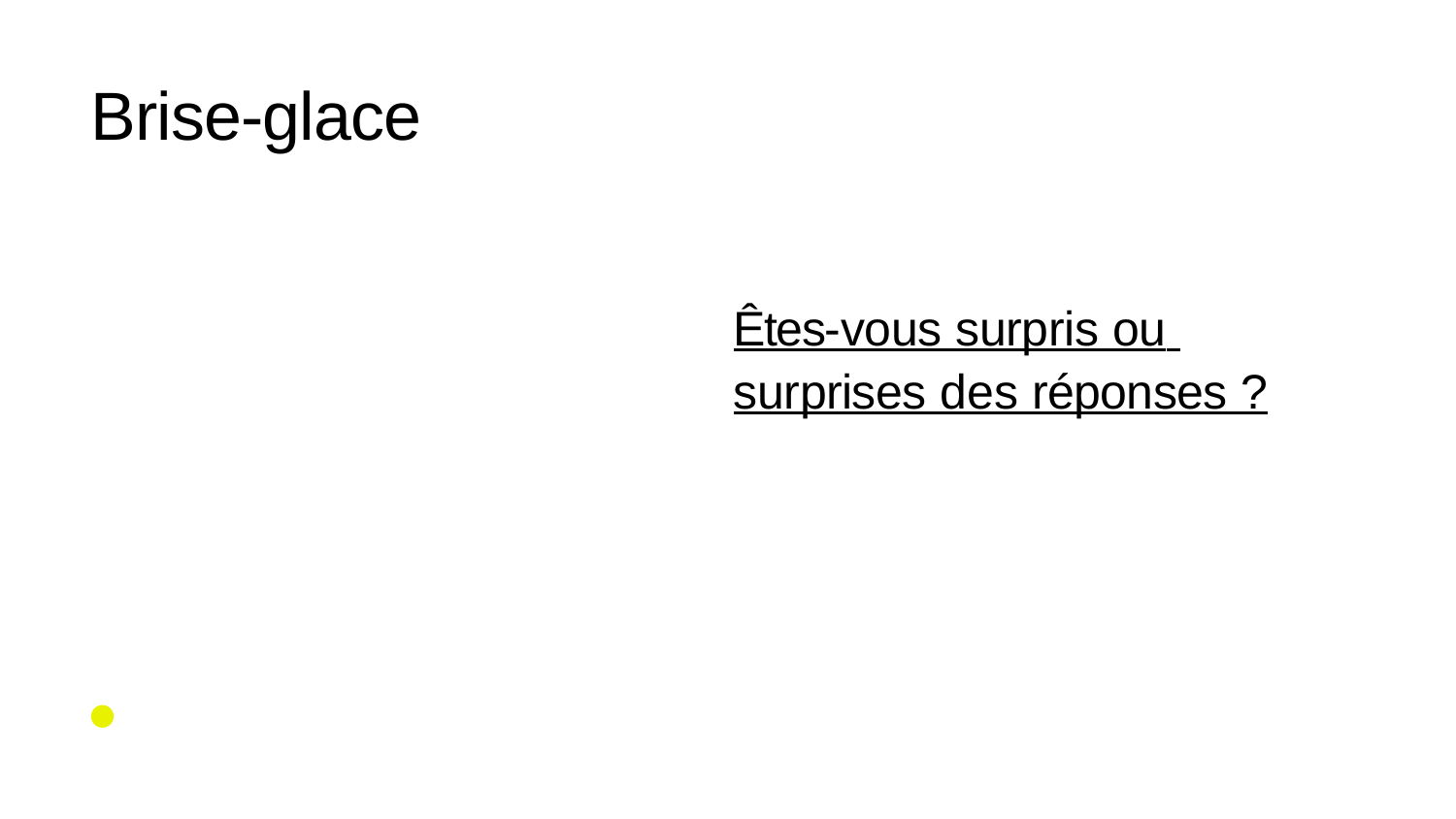

Brise-glace
Êtes-vous surpris ou  surprises des réponses ?